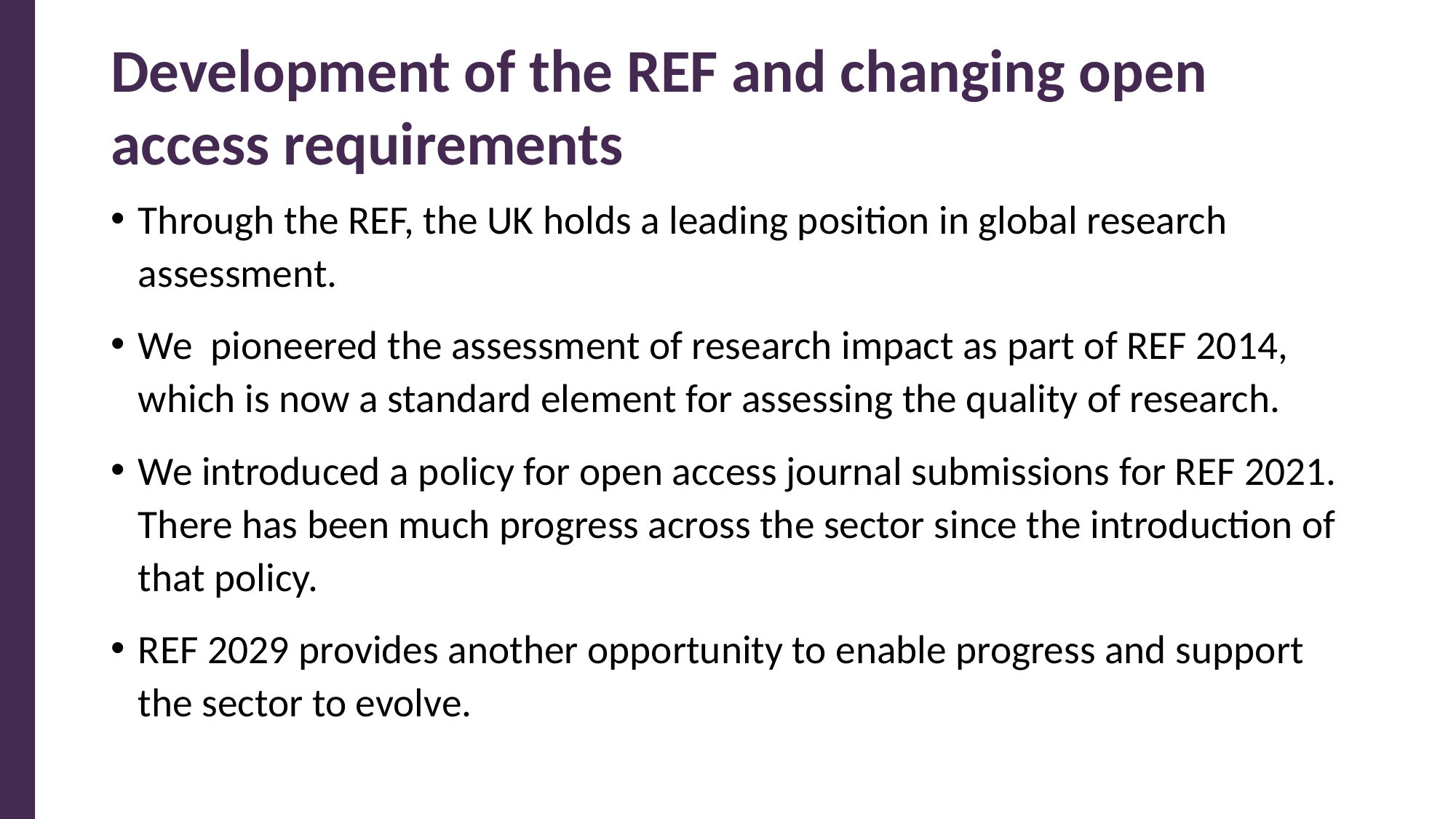

# Development of the REF and changing open access requirements
Through the REF, the UK holds a leading position in global research assessment.
We  pioneered the assessment of research impact as part of REF 2014, which is now a standard element for assessing the quality of research.
We introduced a policy for open access journal submissions for REF 2021. There has been much progress across the sector since the introduction of that policy.
REF 2029 provides another opportunity to enable progress and support the sector to evolve.